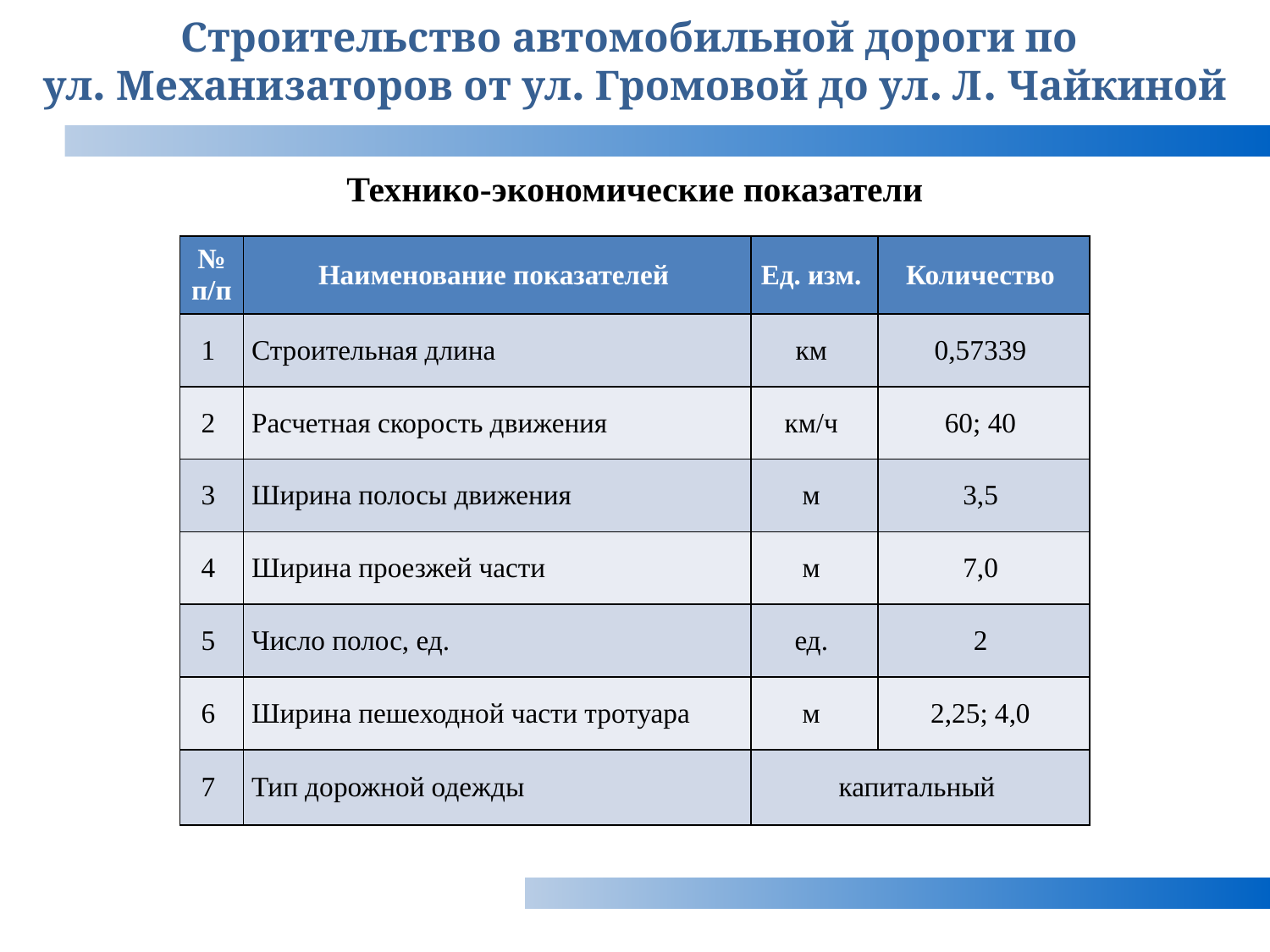

Строительство автомобильной дороги по
ул. Механизаторов от ул. Громовой до ул. Л. Чайкиной

Технико-экономические показатели
| № п/п | Наименование показателей | Ед. изм. | Количество |
| --- | --- | --- | --- |
| 1 | Строительная длина | км | 0,57339 |
| 2 | Расчетная скорость движения | км/ч | 60; 40 |
| 3 | Ширина полосы движения | м | 3,5 |
| 4 | Ширина проезжей части | м | 7,0 |
| 5 | Число полос, ед. | ед. | 2 |
| 6 | Ширина пешеходной части тротуара | м | 2,25; 4,0 |
| 7 | Тип дорожной одежды | капитальный |  |